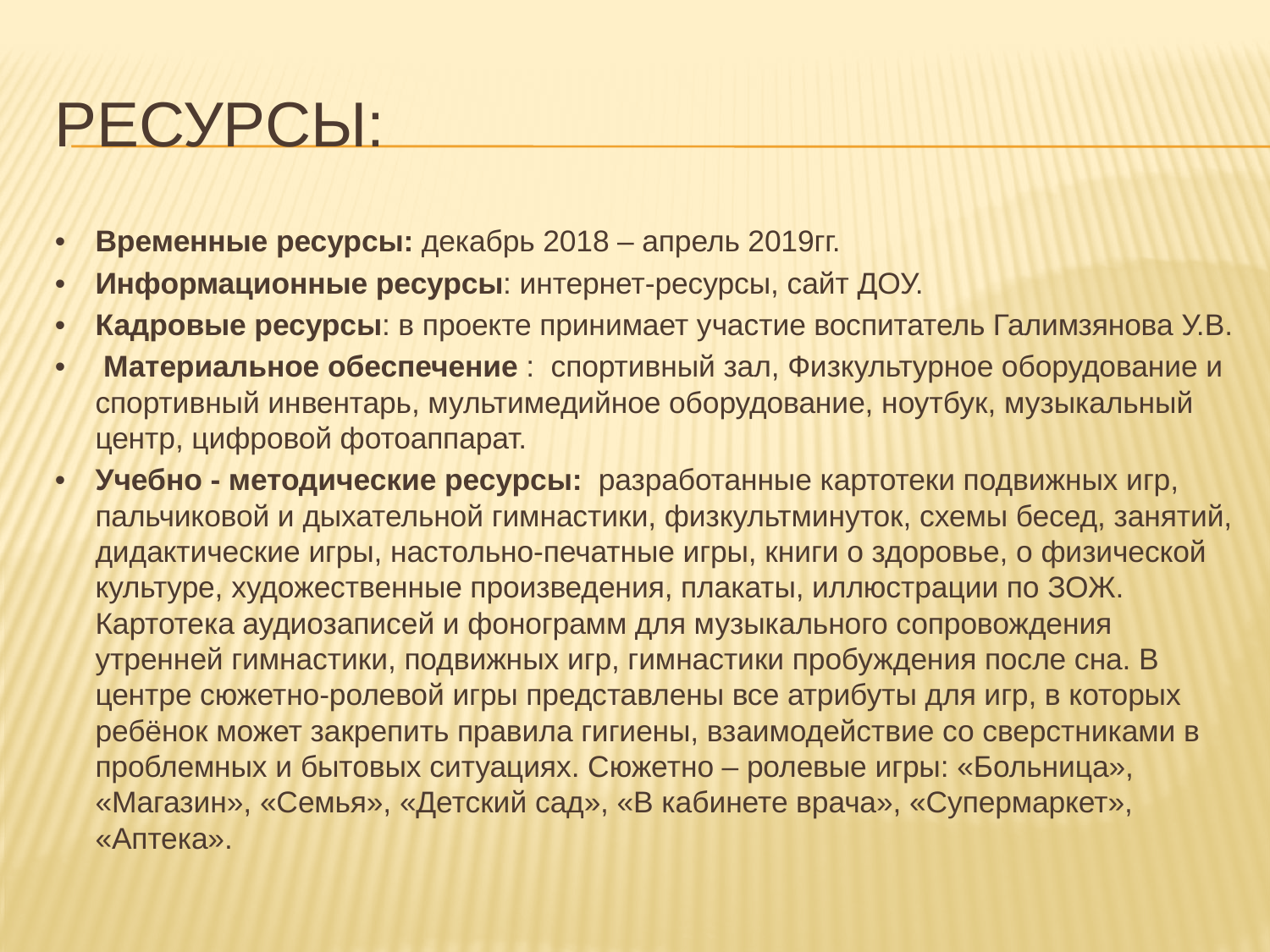

# РЕСУРСЫ:
•	Временные ресурсы: декабрь 2018 – апрель 2019гг.
•	Информационные ресурсы: интернет-ресурсы, сайт ДОУ.
•	Кадровые ресурсы: в проекте принимает участие воспитатель Галимзянова У.В.
•	 Материальное обеспечение :  спортивный зал, Физкультурное оборудование и спортивный инвентарь, мультимедийное оборудование, ноутбук, музыкальный центр, цифровой фотоаппарат.
•	Учебно - методические ресурсы:  разработанные картотеки подвижных игр, пальчиковой и дыхательной гимнастики, физкультминуток, схемы бесед, занятий, дидактические игры, настольно-печатные игры, книги о здоровье, о физической культуре, художественные произведения, плакаты, иллюстрации по ЗОЖ. Картотека аудиозаписей и фонограмм для музыкального сопровождения утренней гимнастики, подвижных игр, гимнастики пробуждения после сна. В центре сюжетно-ролевой игры представлены все атрибуты для игр, в которых ребёнок может закрепить правила гигиены, взаимодействие со сверстниками в проблемных и бытовых ситуациях. Сюжетно – ролевые игры: «Больница», «Магазин», «Семья», «Детский сад», «В кабинете врача», «Супермаркет», «Аптека».